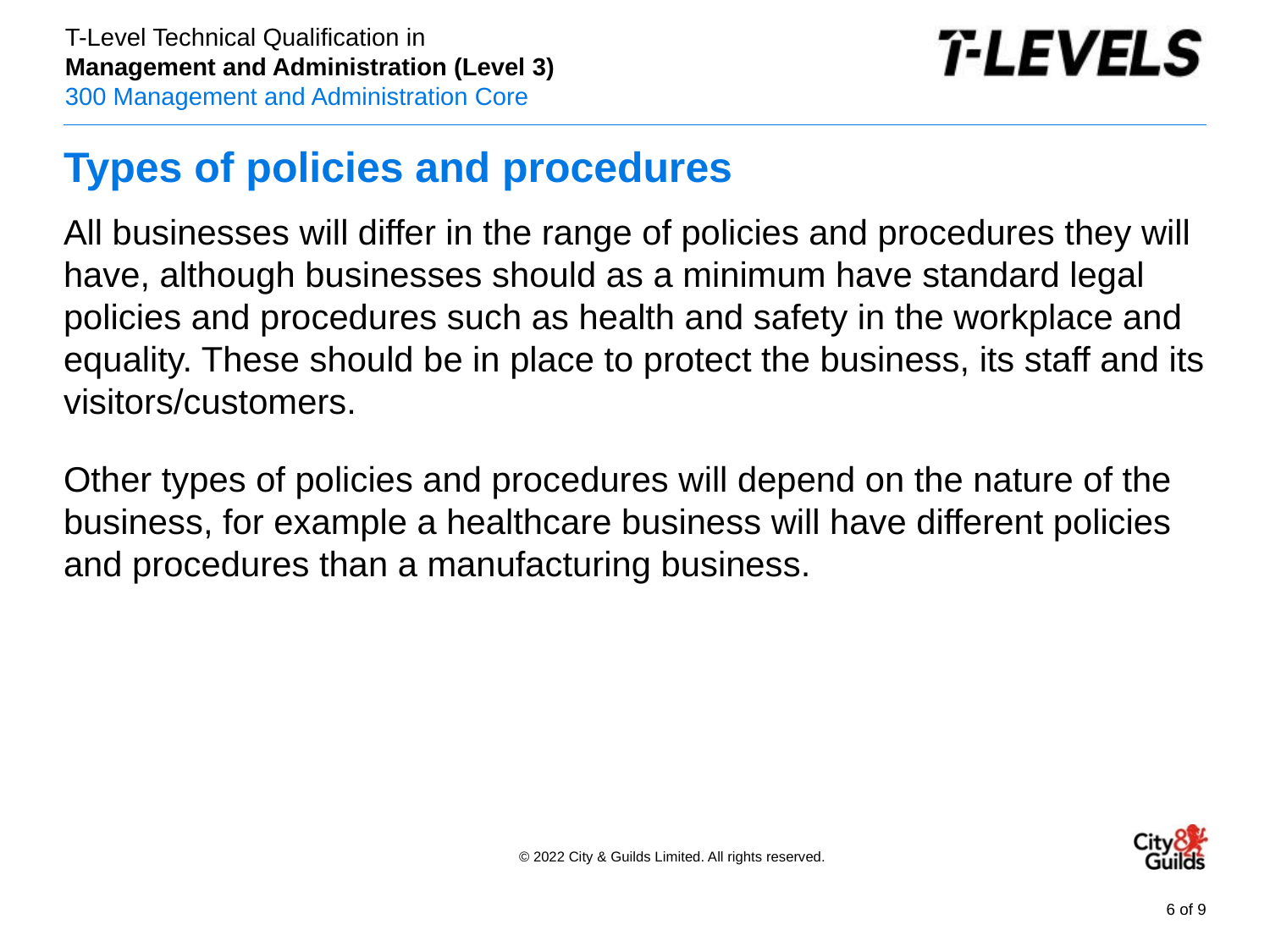

# Types of policies and procedures
All businesses will differ in the range of policies and procedures they will have, although businesses should as a minimum have standard legal policies and procedures such as health and safety in the workplace and equality. These should be in place to protect the business, its staff and its visitors/customers.
Other types of policies and procedures will depend on the nature of the business, for example a healthcare business will have different policies and procedures than a manufacturing business.